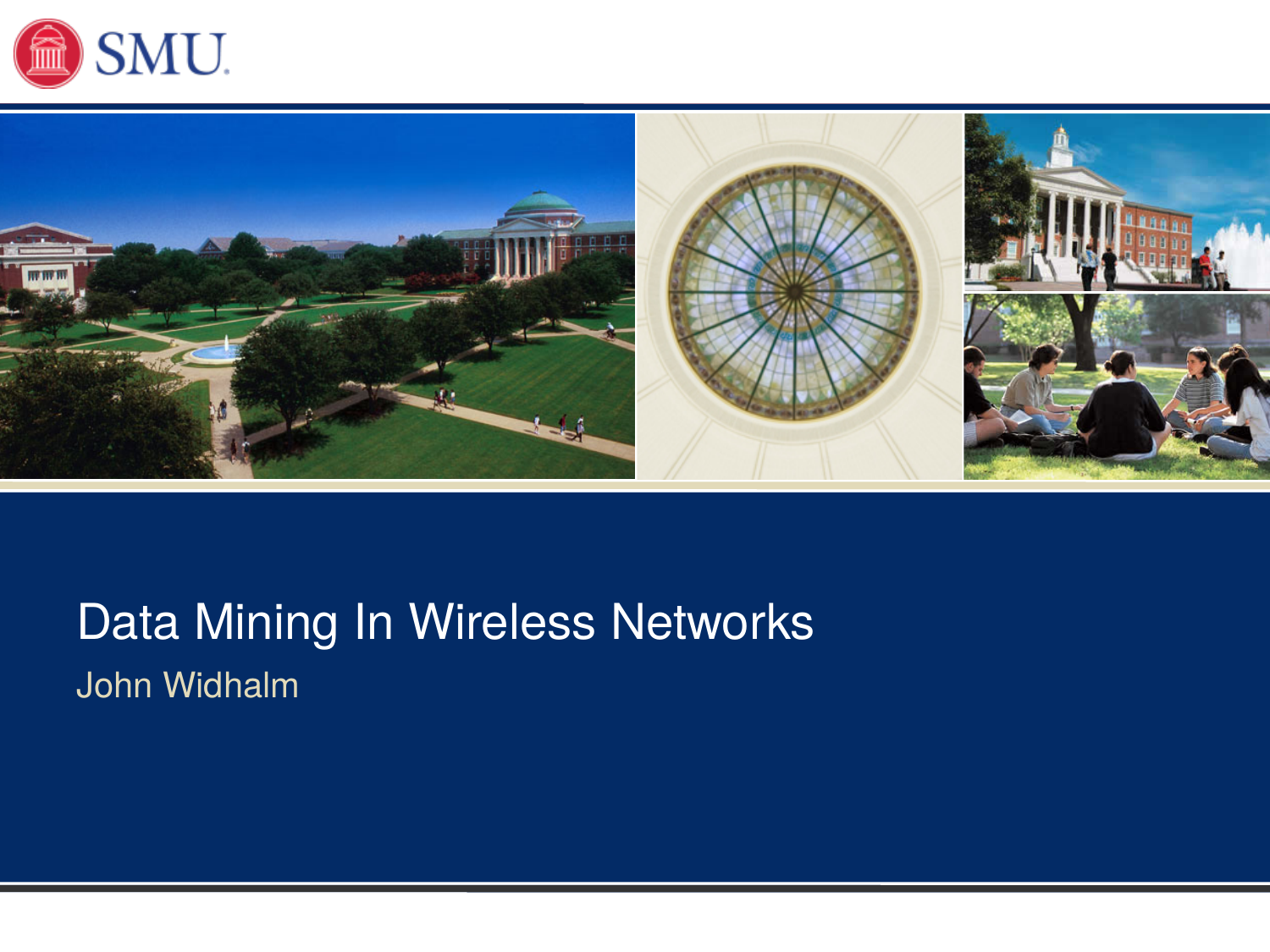

# Data Mining In Wireless Networks
John Widhalm